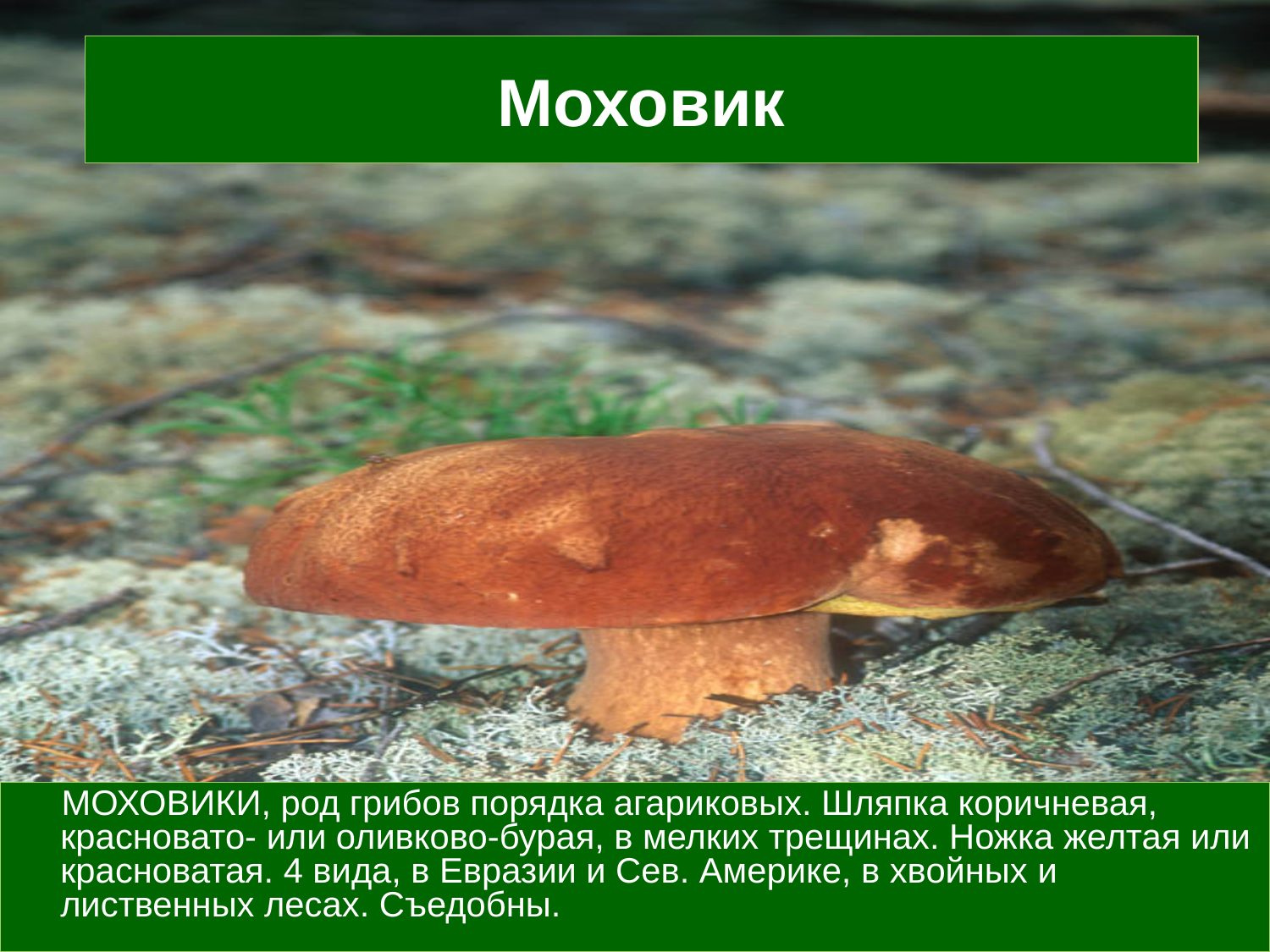

# Моховик
     МОХОВИКИ, род грибов порядка агариковых. Шляпка коричневая, красновато- или оливково-бурая, в мелких трещинах. Ножка желтая или красноватая. 4 вида, в Евразии и Сев. Америке, в хвойных и лиственных лесах. Съедобны.